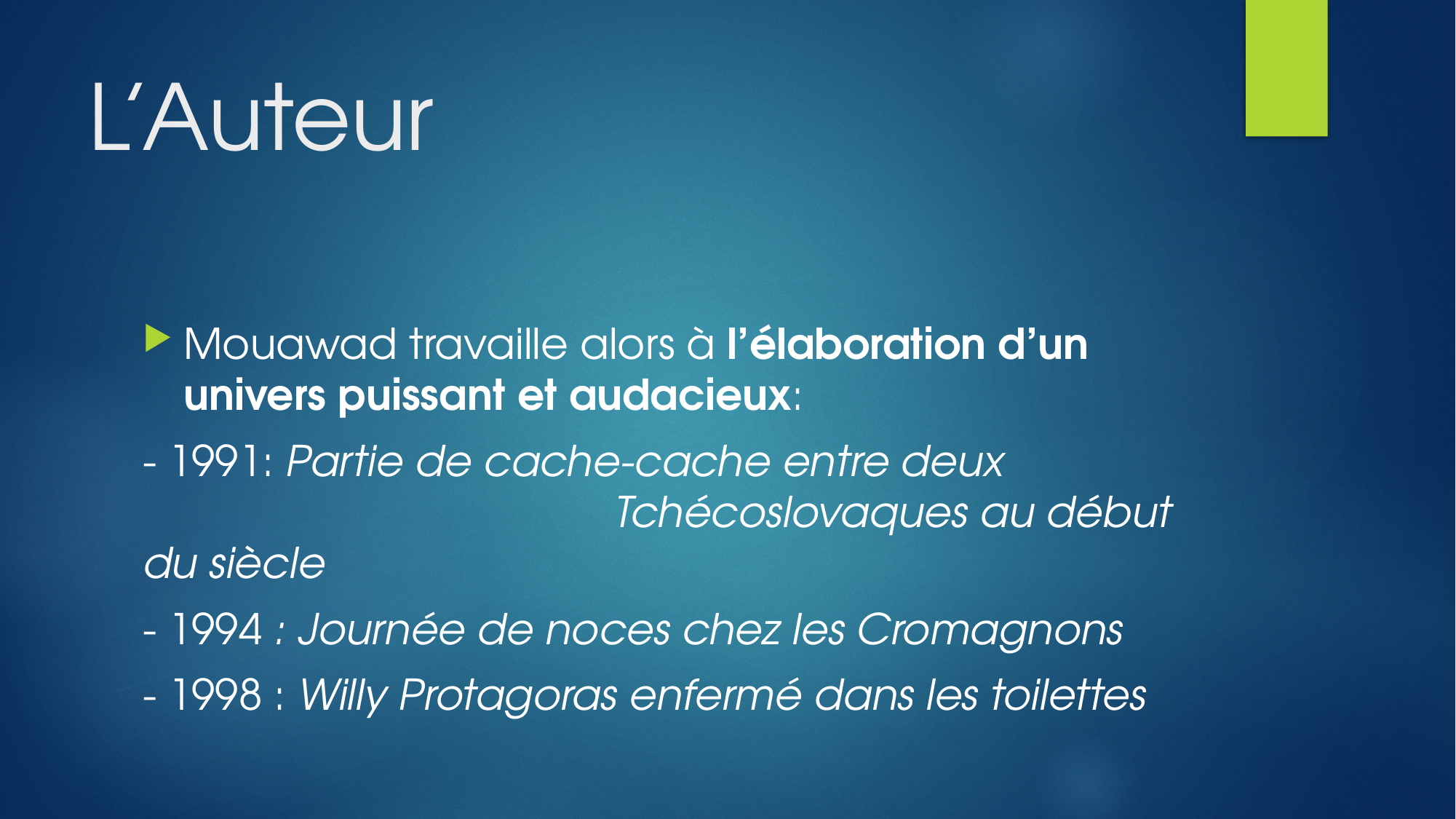

# L’Auteur

Mouawad travaille alors à l’élaboration d’un univers puissant et audacieux:
- 1991: Partie de cache-cache entre deux 			  		   Tchécoslovaques au début du siècle
- 1994 : Journée de noces chez les Cromagnons
- 1998 : Willy Protagoras enfermé dans les toilettes